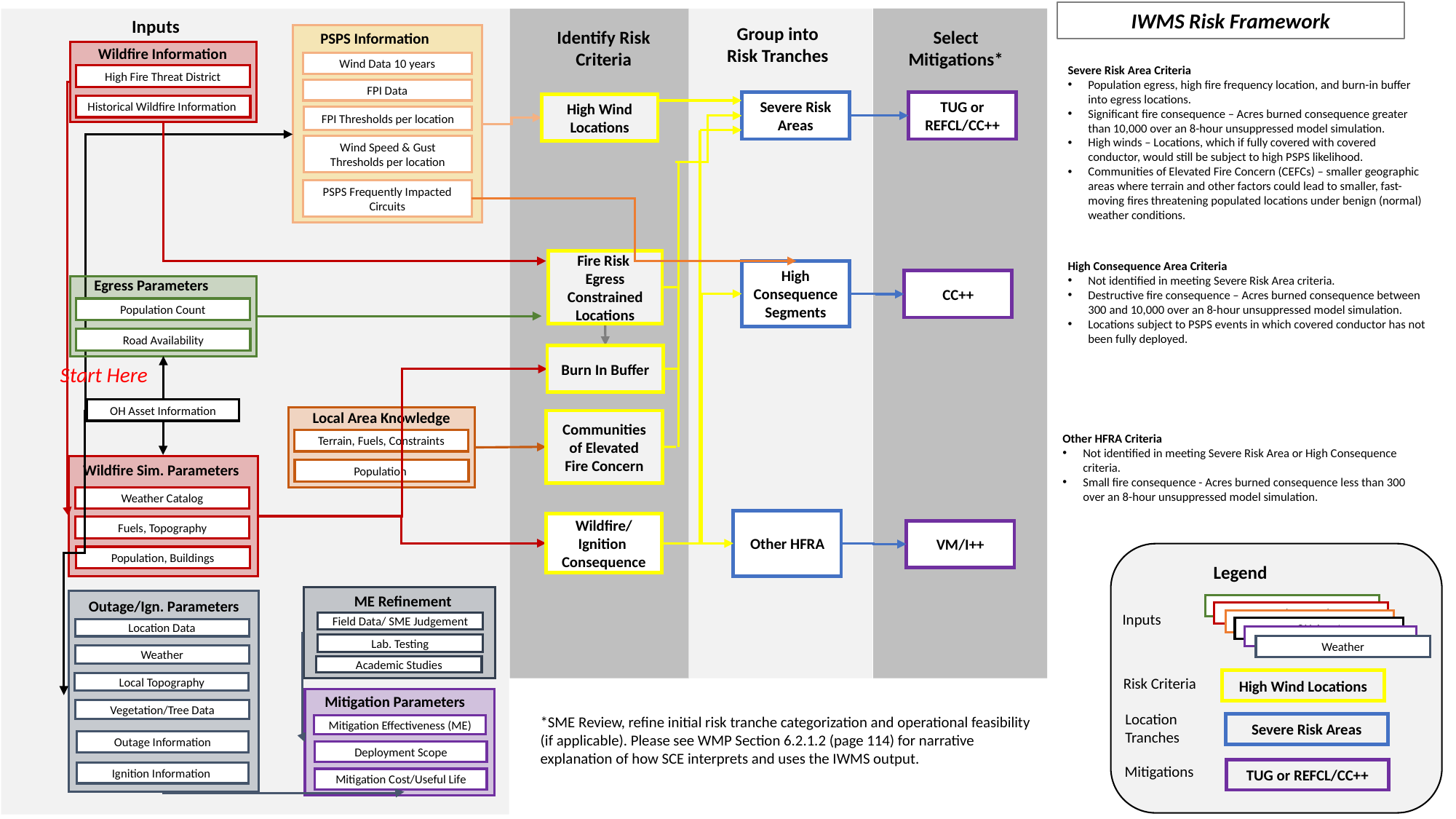

IWMS Risk Framework

Inputs
Group into Risk Tranches
Select Mitigations*
Identify Risk Criteria
PSPS Information

Wildfire Information

Wind Data 10 years
Severe Risk Area Criteria
Population egress, high fire frequency location, and burn-in buffer into egress locations.
Significant fire consequence – Acres burned consequence greater than 10,000 over an 8-hour unsuppressed model simulation.
High winds – Locations, which if fully covered with covered conductor, would still be subject to high PSPS likelihood.
Communities of Elevated Fire Concern (CEFCs) – smaller geographic areas where terrain and other factors could lead to smaller, fast-moving fires threatening populated locations under benign (normal) weather conditions.
High Fire Threat District
FPI Data
TUG or REFCL/CC++
Severe Risk Areas
High Wind Locations
Historical Wildfire Information
FPI Thresholds per location

Wind Speed & Gust Thresholds per location

PSPS Frequently Impacted Circuits

Fire Risk  Egress Constrained Locations
High Consequence Area Criteria
Not identified in meeting Severe Risk Area criteria.
Destructive fire consequence – Acres burned consequence between 300 and 10,000 over an 8-hour unsuppressed model simulation.
Locations subject to PSPS events in which covered conductor has not been fully deployed.
High Consequence Segments
Egress Parameters
CC++

Population Count
Road Availability
Burn In Buffer
Start Here
OH Asset Information
Local Area Knowledge

Communities of Elevated Fire Concern
Other HFRA Criteria
Not identified in meeting Severe Risk Area or High Consequence criteria.
Small fire consequence - Acres burned consequence less than 300 over an 8-hour unsuppressed model simulation.
Terrain, Fuels, Constraints
Wildfire Sim. Parameters

Population
Weather Catalog
Other HFRA
Wildfire/ Ignition  Consequence
Fuels, Topography
VM/I++

Population, Buildings
Legend
ME Refinement

Outage/Ign. Parameters
Terrain, Fuels, Constraints
Weather Catalog
Wind Data 10 years
OH Asset

Weather
Inputs
Field Data/ SME Judgement
Location Data
Lab. Testing
Weather
Academic Studies
Risk Criteria
High Wind Locations
Local Topography
Mitigation Parameters

Vegetation/Tree Data
Location Tranches
*SME Review, refine initial risk tranche categorization and operational feasibility (if applicable). Please see WMP Section 6.2.1.2 (page 114) for narrative explanation of how SCE interprets and uses the IWMS output.
Severe Risk Areas
Mitigation Effectiveness (ME)
Outage Information
Deployment Scope
Mitigations
TUG or REFCL/CC++
Ignition Information
Mitigation Cost/Useful Life